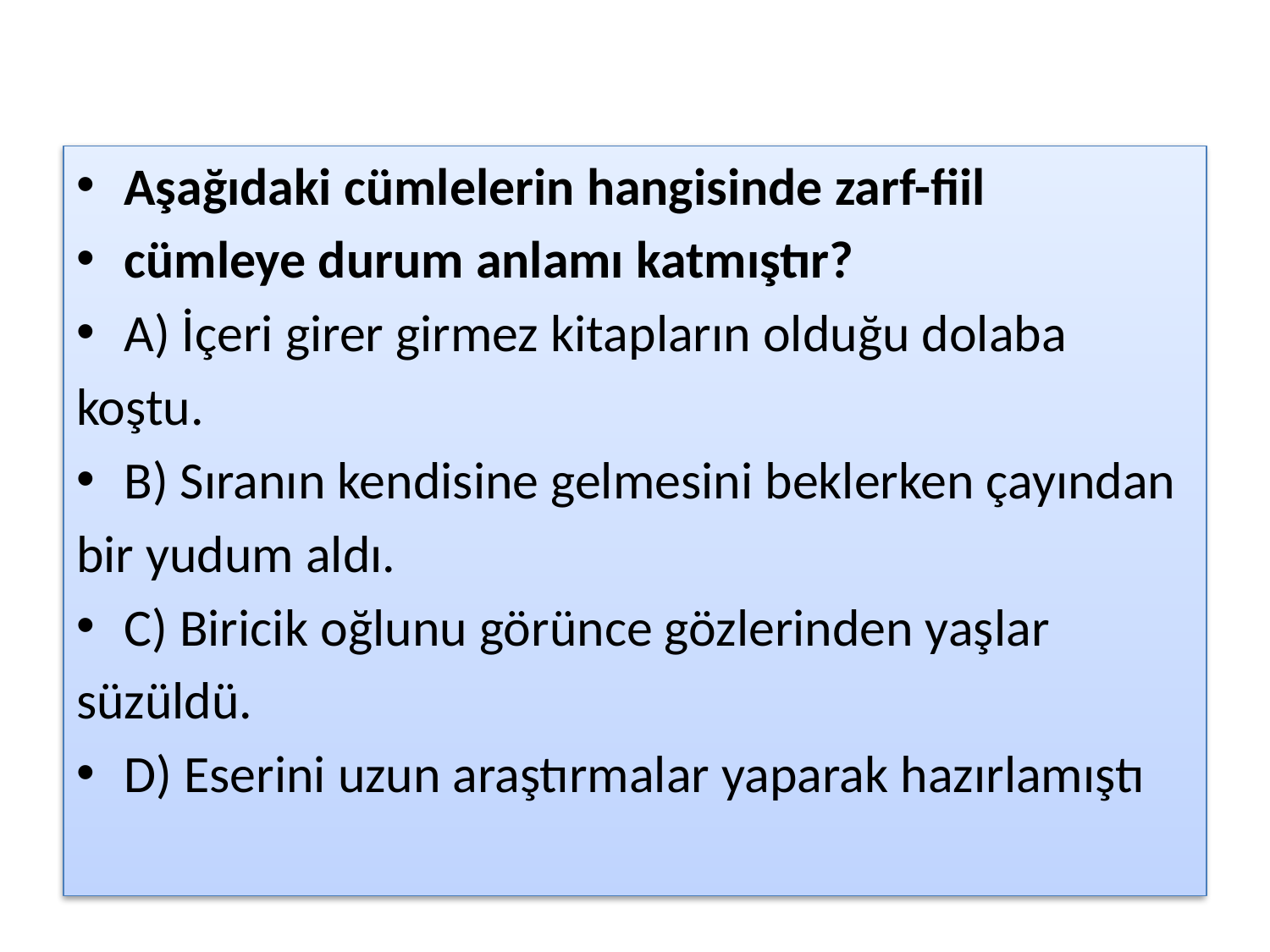

#
Aşağıdaki cümlelerin hangisinde zarf-fiil
cümleye durum anlamı katmıştır?
A) İçeri girer girmez kitapların olduğu dolaba
koştu.
B) Sıranın kendisine gelmesini beklerken çayından
bir yudum aldı.
C) Biricik oğlunu görünce gözlerinden yaşlar
süzüldü.
D) Eserini uzun araştırmalar yaparak hazırlamıştı